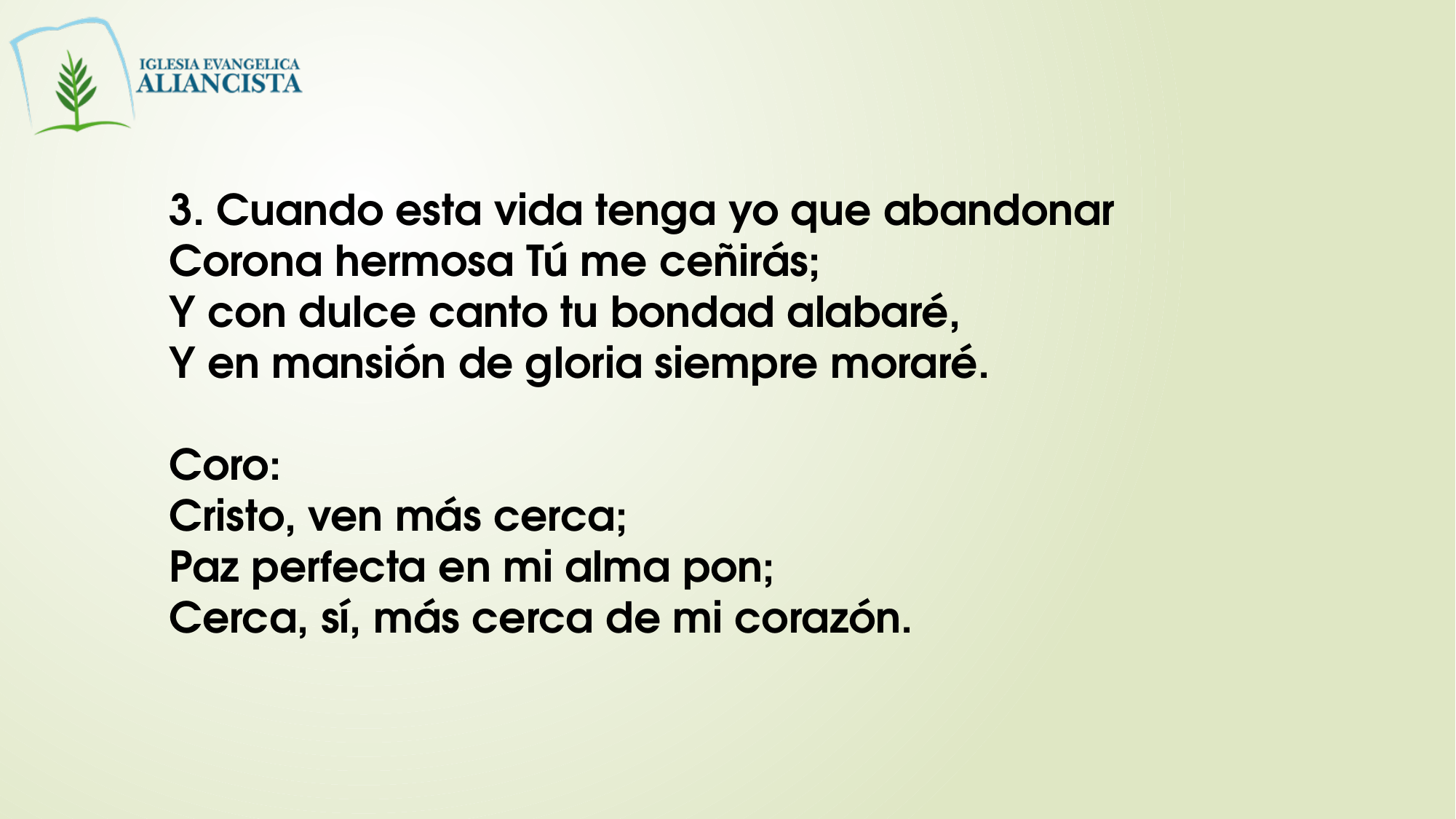

3. Cuando esta vida tenga yo que abandonar
Corona hermosa Tú me ceñirás;
Y con dulce canto tu bondad alabaré,
Y en mansión de gloria siempre moraré.

Coro:
Cristo, ven más cerca;
Paz perfecta en mi alma pon;
Cerca, sí, más cerca de mi corazón.